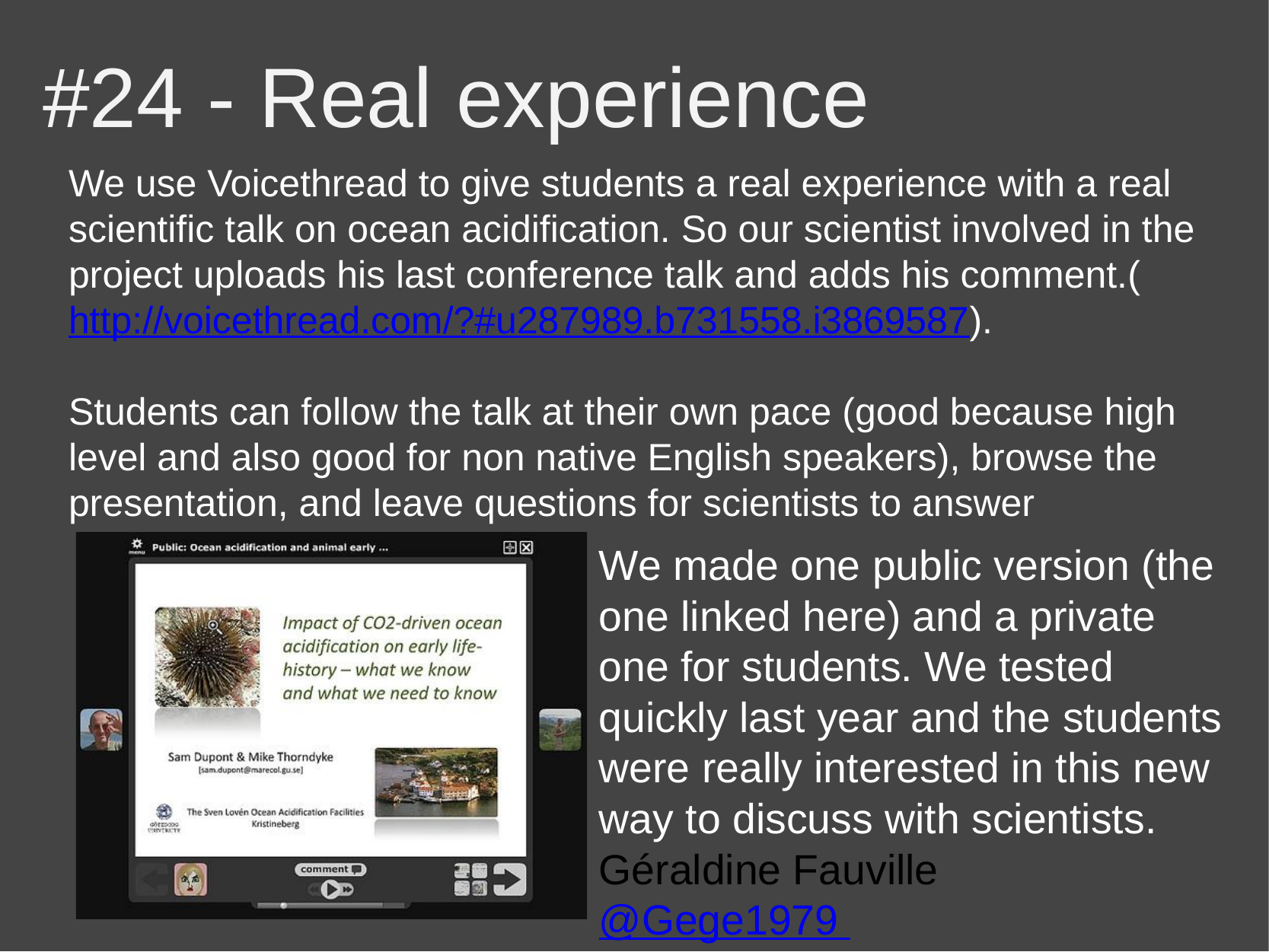

# #24 - Real experience
We use Voicethread to give students a real experience with a real scientific talk on ocean acidification. So our scientist involved in the project uploads his last conference talk and adds his comment.(http://voicethread.com/?#u287989.b731558.i3869587).

Students can follow the talk at their own pace (good because high level and also good for non native English speakers), browse the presentation, and leave questions for scientists to answer

We made one public version (the one linked here) and a private one for students. We tested quickly last year and the students were really interested in this new way to discuss with scientists.
Géraldine Fauville
@Gege1979